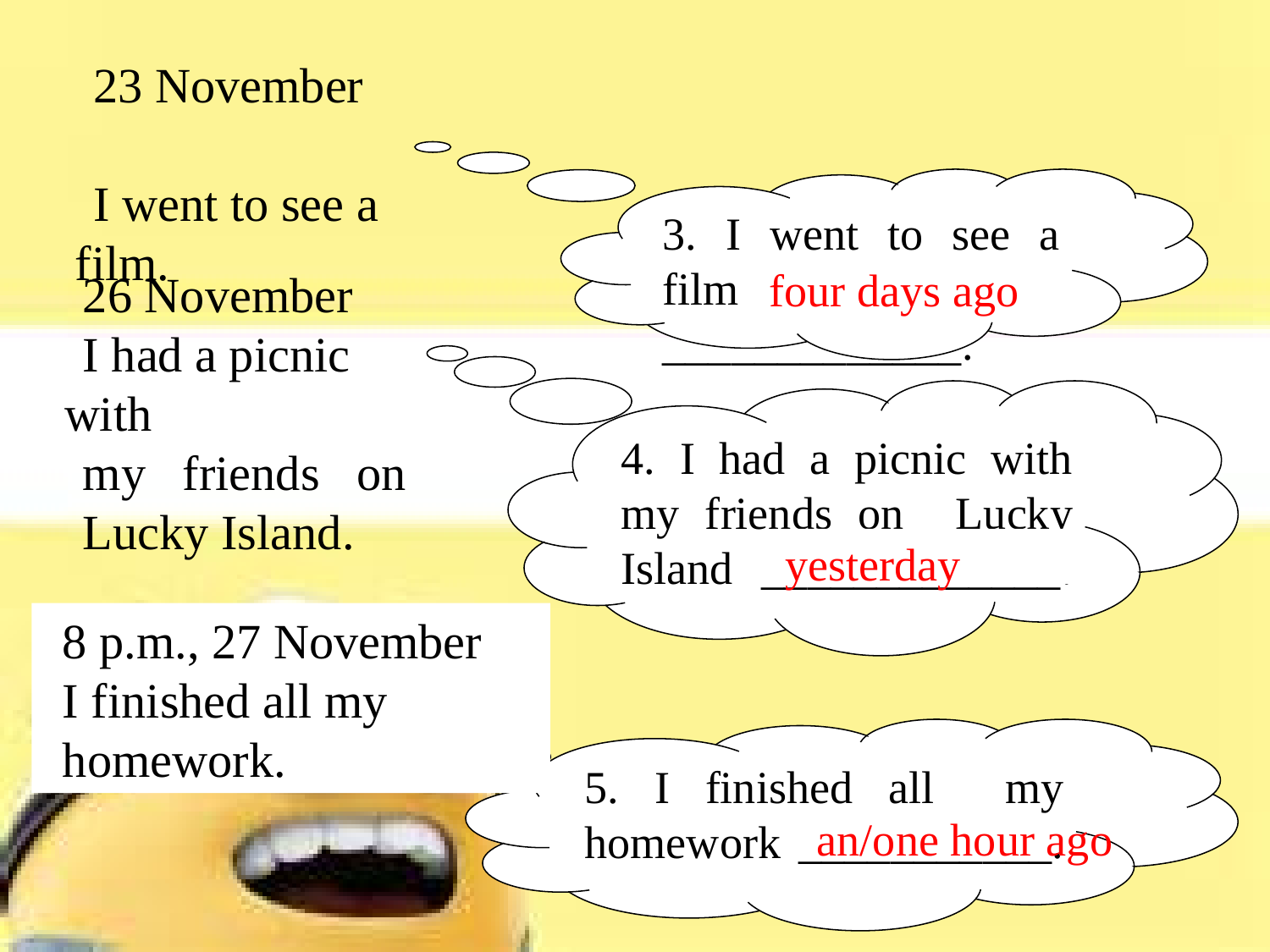

23 November
I went to see a film.

3. I went to see a film _____________.
four days ago
26 November
I had a picnic with
my   friends   on
Lucky Island.
4. I had a picnic with my friends on  Lucky Island  _____________.
yesterday

8 p.m., 27 November
I finished all my
homework.
5. I finished all  my homework ___________.

                                           .
an/one hour ago